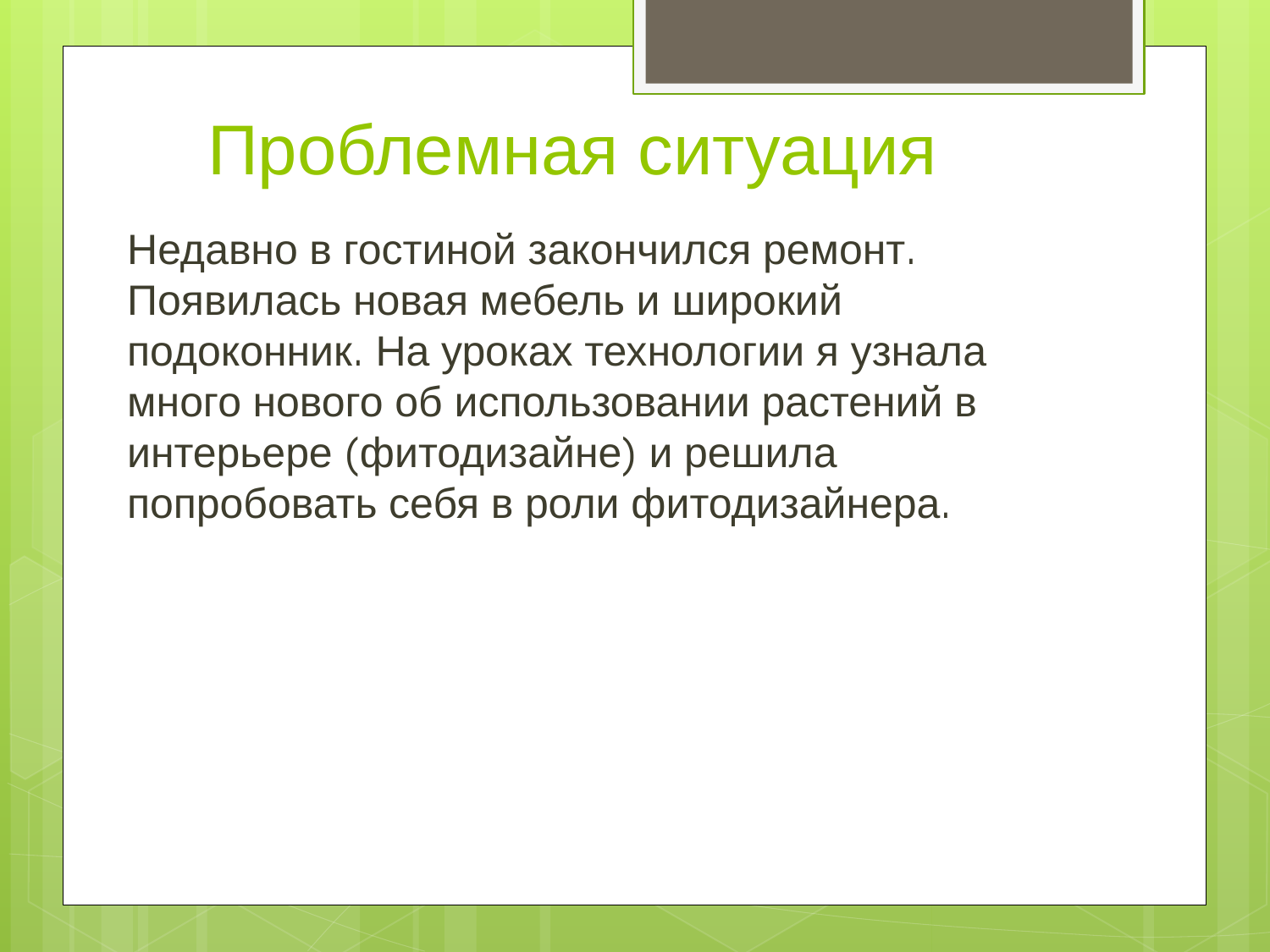

# Проблемная ситуация
Недавно в гостиной закончился ремонт. Появилась новая мебель и широкий подоконник. На уроках технологии я узнала много нового об использовании растений в интерьере (фитодизайне) и решила попробовать себя в роли фитодизайнера.